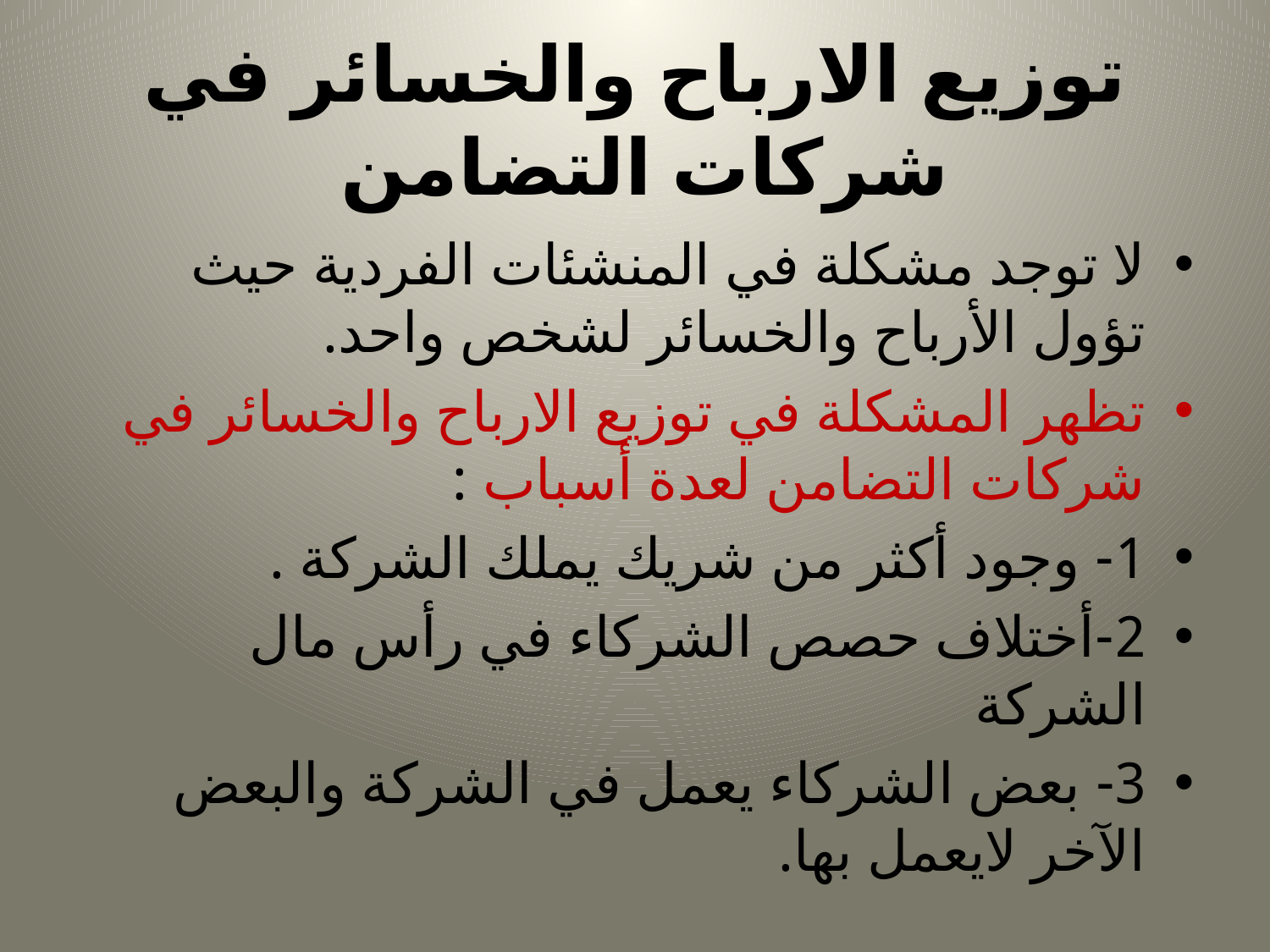

# توزيع الارباح والخسائر في شركات التضامن
لا توجد مشكلة في المنشئات الفردية حيث تؤول الأرباح والخسائر لشخص واحد.
تظهر المشكلة في توزيع الارباح والخسائر في شركات التضامن لعدة أسباب :
1- وجود أكثر من شريك يملك الشركة .
2-أختلاف حصص الشركاء في رأس مال الشركة
3- بعض الشركاء يعمل في الشركة والبعض الآخر لايعمل بها.